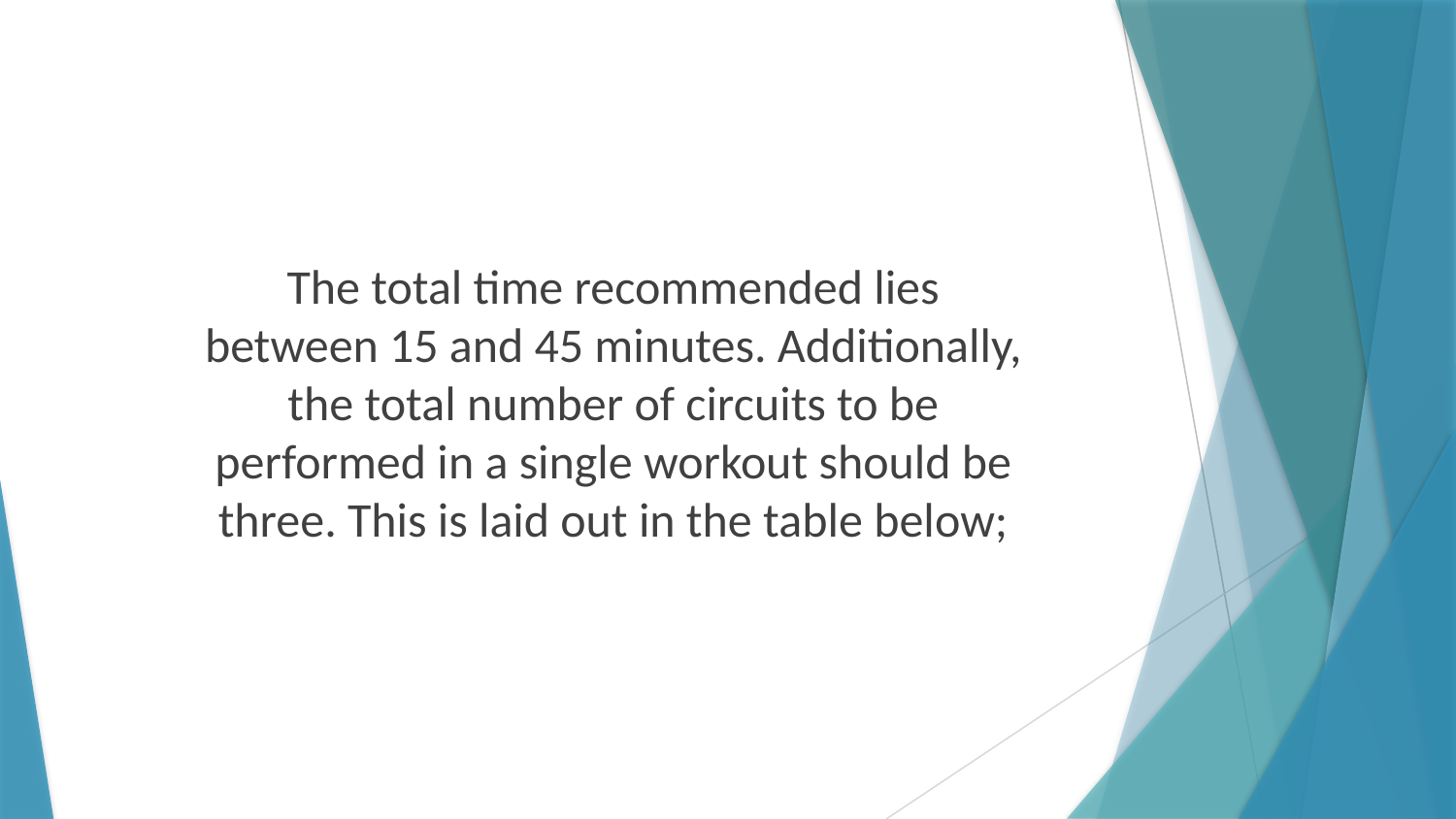

The total time recommended lies between 15 and 45 minutes. Additionally, the total number of circuits to be performed in a single workout should be three. This is laid out in the table below;